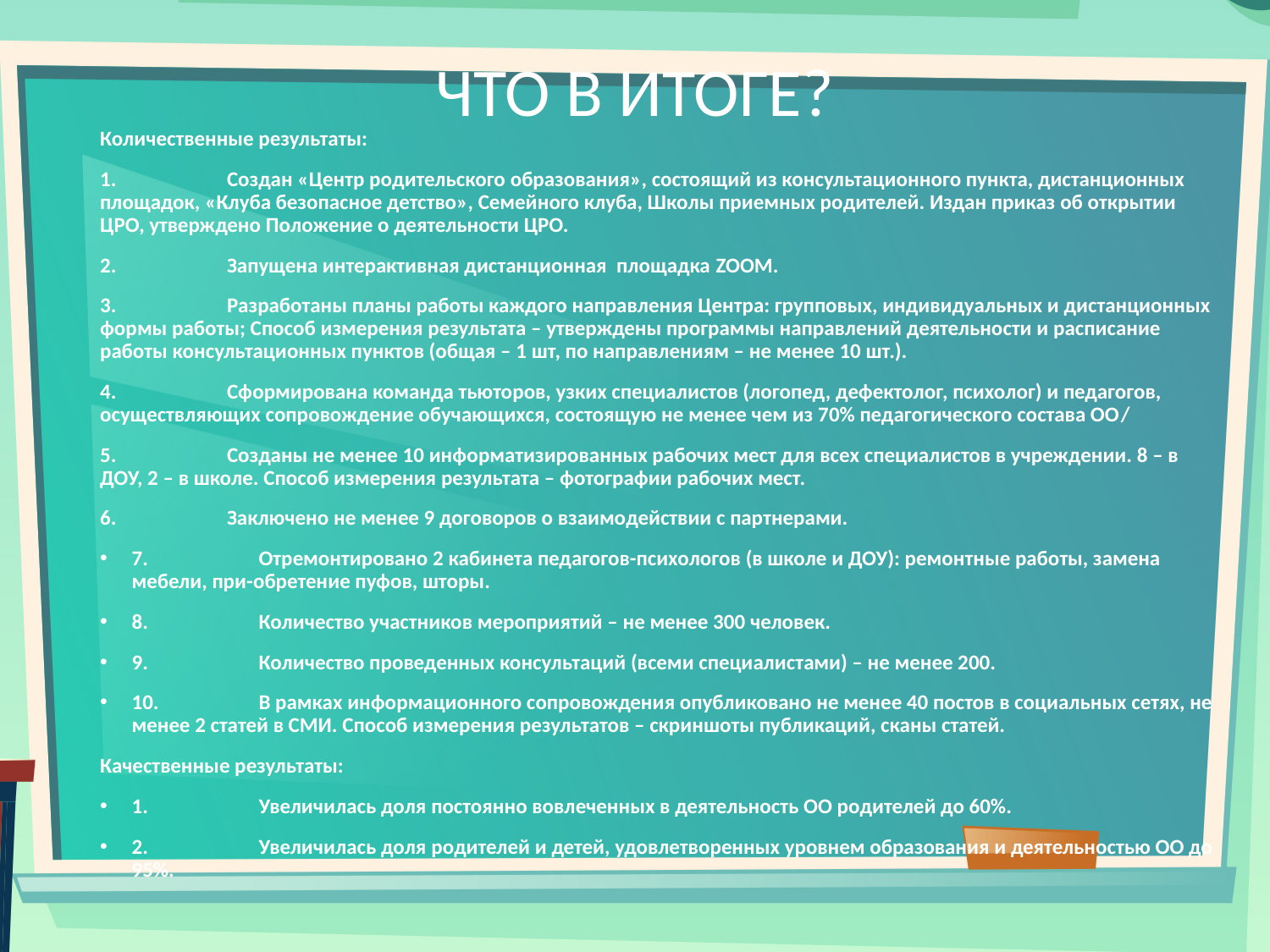

# ЧТО В ИТОГЕ?
Количественные результаты:
1.	Создан «Центр родительского образования», состоящий из консультационного пункта, дистанционных площадок, «Клуба безопасное детство», Семейного клуба, Школы приемных родителей. Издан приказ об открытии ЦРО, утверждено Положение о деятельности ЦРО.
2.	Запущена интерактивная дистанционная  площадка ZOOM.
3.	Разработаны планы работы каждого направления Центра: групповых, индивидуальных и дистанционных формы работы; Способ измерения результата – утверждены программы направлений деятельности и расписание работы консультационных пунктов (общая – 1 шт, по направлениям – не менее 10 шт.).
4.	Сформирована команда тьюторов, узких специалистов (логопед, дефектолог, психолог) и педагогов, осуществляющих сопровождение обучающихся, состоящую не менее чем из 70% педагогического состава ОО/
5.	Созданы не менее 10 информатизированных рабочих мест для всех специалистов в учреждении. 8 – в ДОУ, 2 – в школе. Способ измерения результата – фотографии рабочих мест.
6.	Заключено не менее 9 договоров о взаимодействии с партнерами.
7.	Отремонтировано 2 кабинета педагогов-психологов (в школе и ДОУ): ремонтные работы, замена мебели, при-обретение пуфов, шторы.
8.	Количество участников мероприятий – не менее 300 человек.
9.	Количество проведенных консультаций (всеми специалистами) – не менее 200.
10.	В рамках информационного сопровождения опубликовано не менее 40 постов в социальных сетях, не менее 2 статей в СМИ. Способ измерения результатов – скриншоты публикаций, сканы статей.
Качественные результаты:
1.	Увеличилась доля постоянно вовлеченных в деятельность ОО родителей до 60%.
2.	Увеличилась доля родителей и детей, удовлетворенных уровнем образования и деятельностью ОО до 95%.